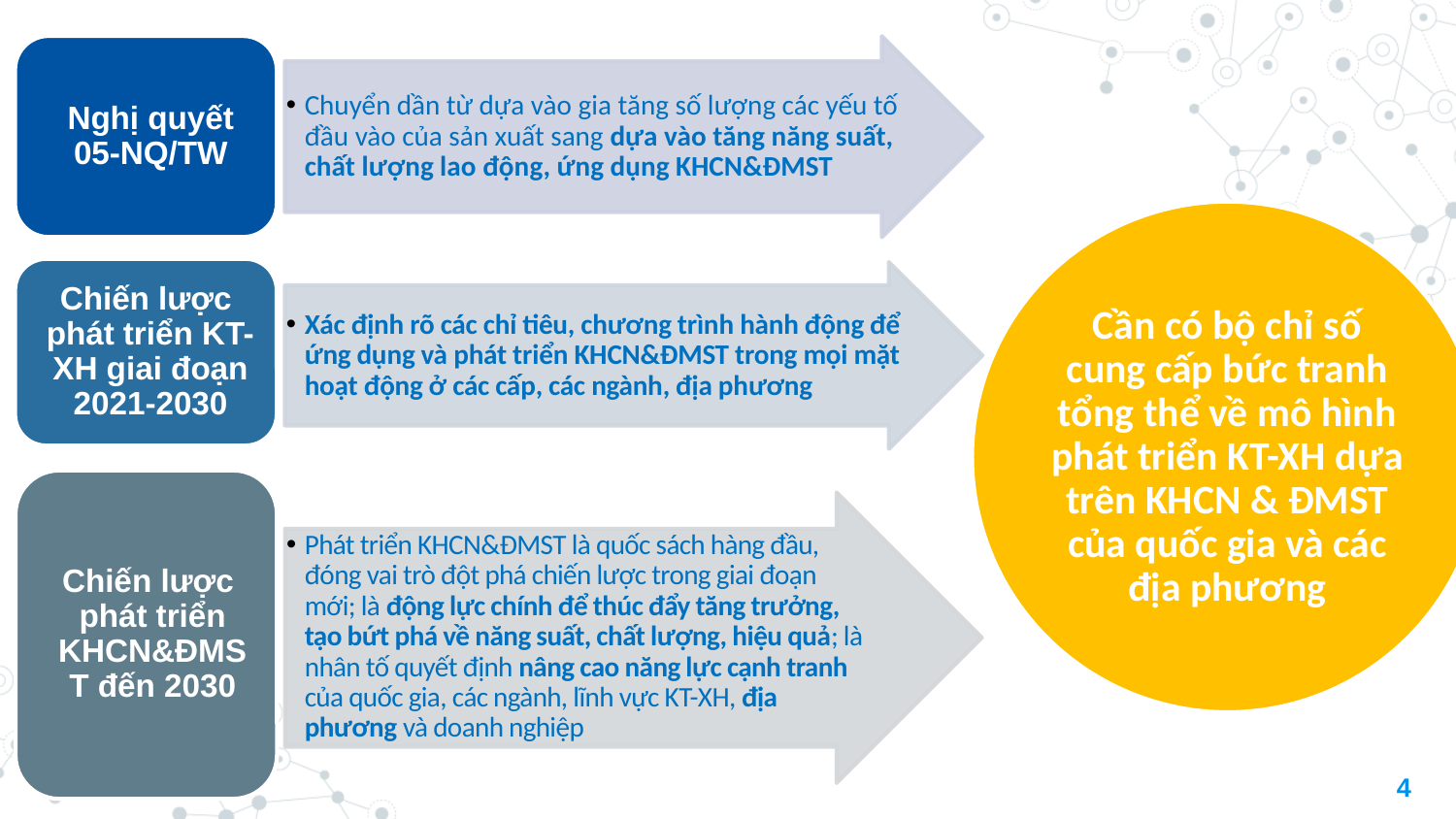

Chuyển dần từ dựa vào gia tăng số lượng các yếu tố đầu vào của sản xuất sang dựa vào tăng năng suất, chất lượng lao động, ứng dụng KHCN&ĐMST
Nghị quyết 05-NQ/TW
Xác định rõ các chỉ tiêu, chương trình hành động để ứng dụng và phát triển KHCN&ĐMST trong mọi mặt hoạt động ở các cấp, các ngành, địa phương
Chiến lược
phát triển KT-XH giai đoạn 2021-2030
Phát triển KHCN&ĐMST là quốc sách hàng đầu, đóng vai trò đột phá chiến lược trong giai đoạn mới; là động lực chính để thúc đẩy tăng trưởng, tạo bứt phá về năng suất, chất lượng, hiệu quả; là nhân tố quyết định nâng cao năng lực cạnh tranh của quốc gia, các ngành, lĩnh vực KT-XH, địa phương và doanh nghiệp
Chiến lược
phát triển KHCN&ĐMST đến 2030
Cần có bộ chỉ số cung cấp bức tranh tổng thể về mô hình phát triển KT-XH dựa trên KHCN & ĐMST của quốc gia và các địa phương
4